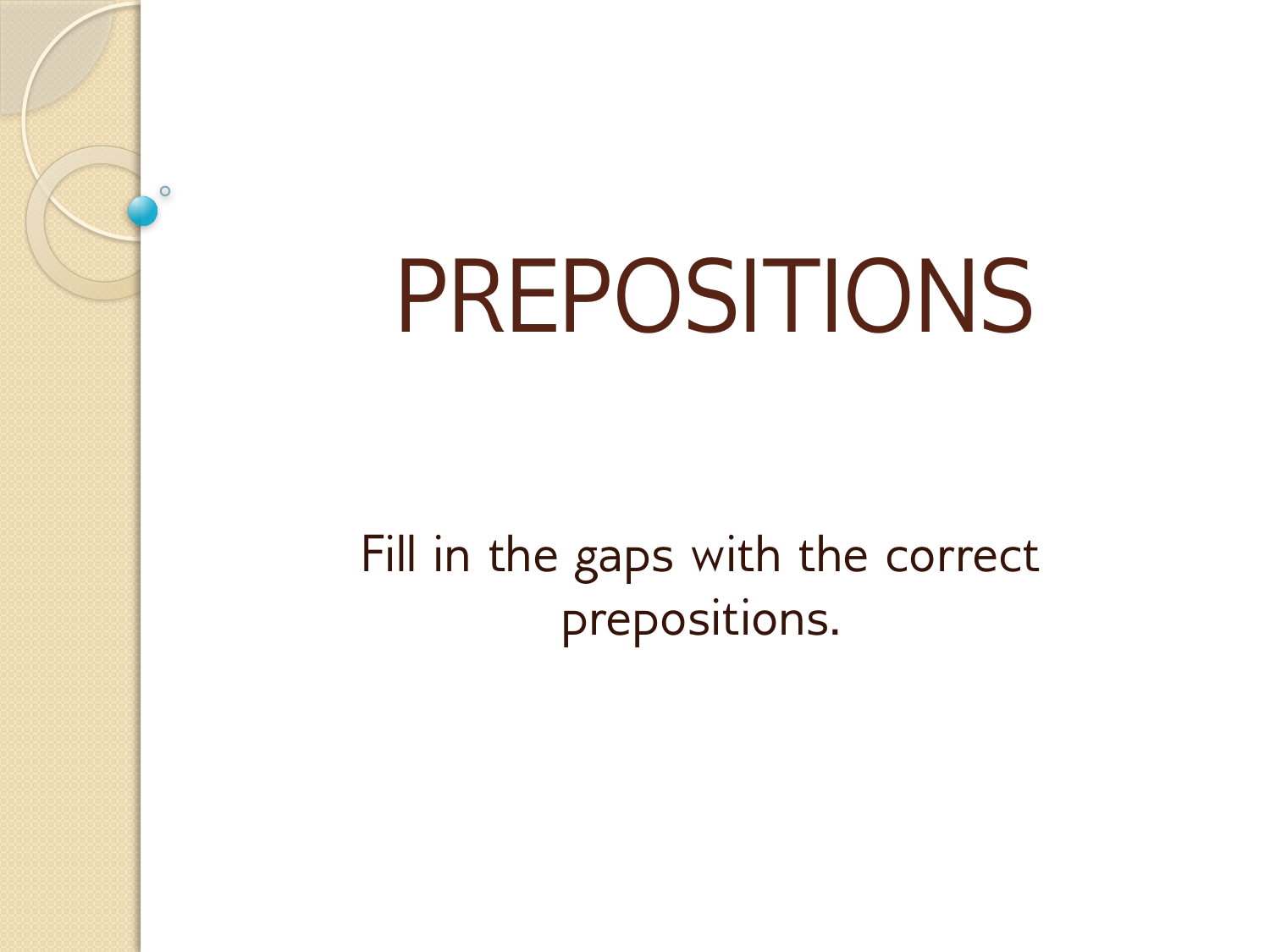

# PREPOSITIONS
Fill in the gaps with the correct prepositions.